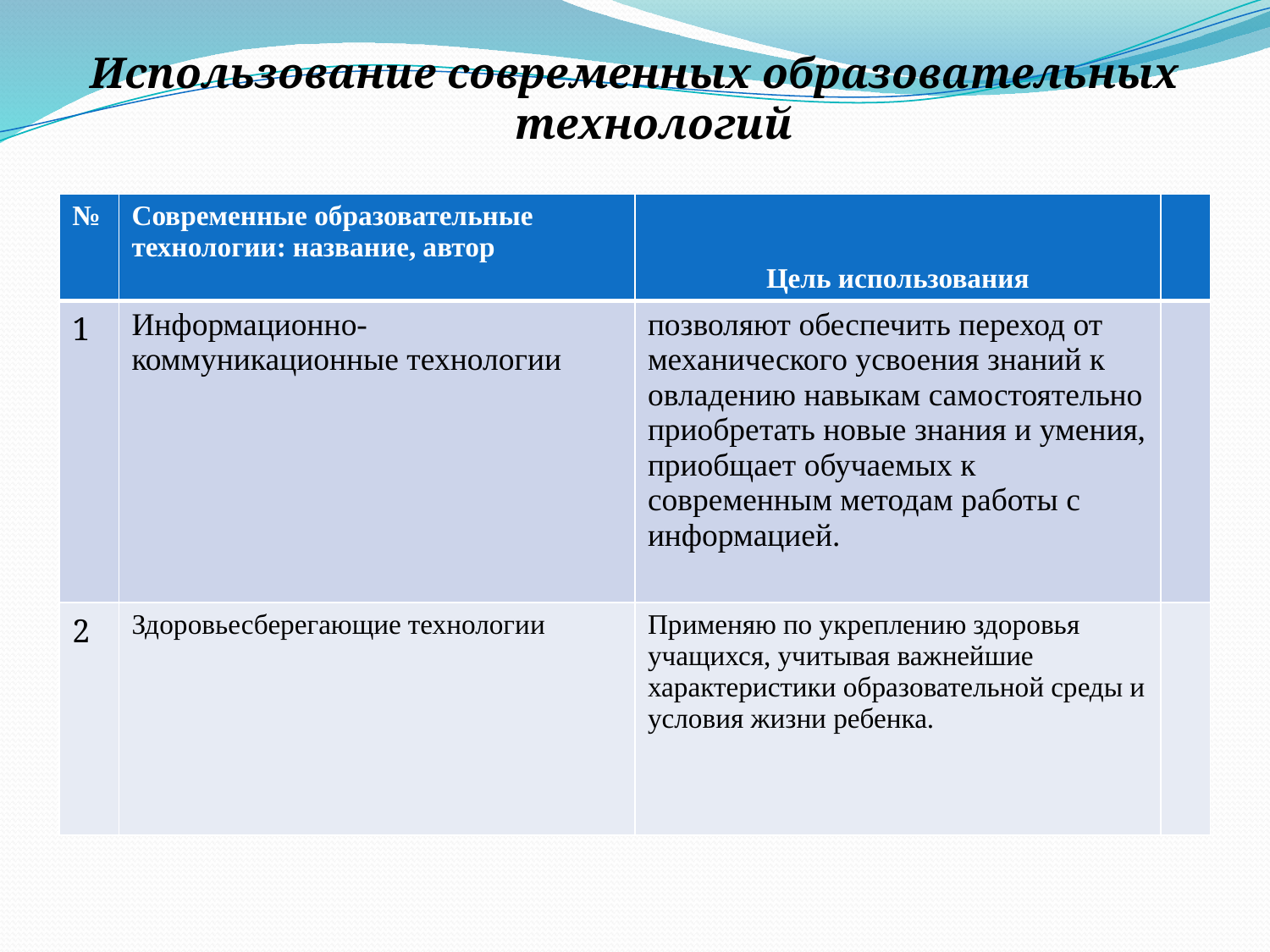

Использование современных образовательных технологий

| № | Современные образовательные технологии: название, автор | Цель использования |  |
| --- | --- | --- | --- |
| 1 | Информационно-коммуникационные технологии | позволяют обеспечить переход от механического усвоения знаний к овладению навыкам самостоятельно приобретать новые знания и умения, приобщает обучаемых к современным методам работы с информацией. |  |
| 2 | Здоровьесберегающие технологии | Применяю по укреплению здоровья учащихся, учитывая важнейшие характеристики образовательной среды и условия жизни ребенка. |  |